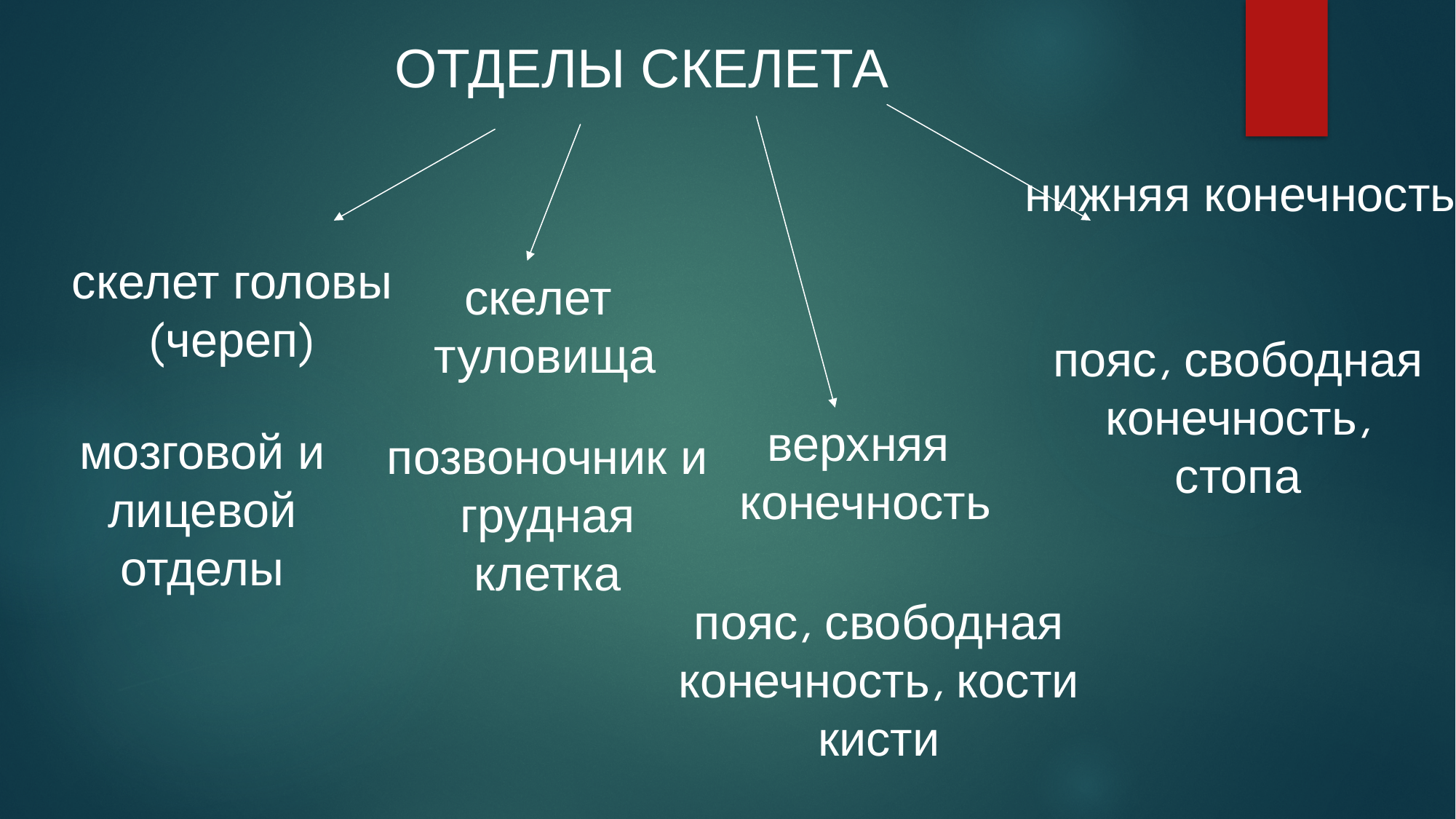

ОТДЕЛЫ СКЕЛЕТА
нижняя конечность
скелет головы
(череп)
скелет
туловища
пояс, свободная конечность, стопа
верхняя
конечность
мозговой и лицевой отделы
позвоночник и грудная клетка
пояс, свободная конечность, кости кисти